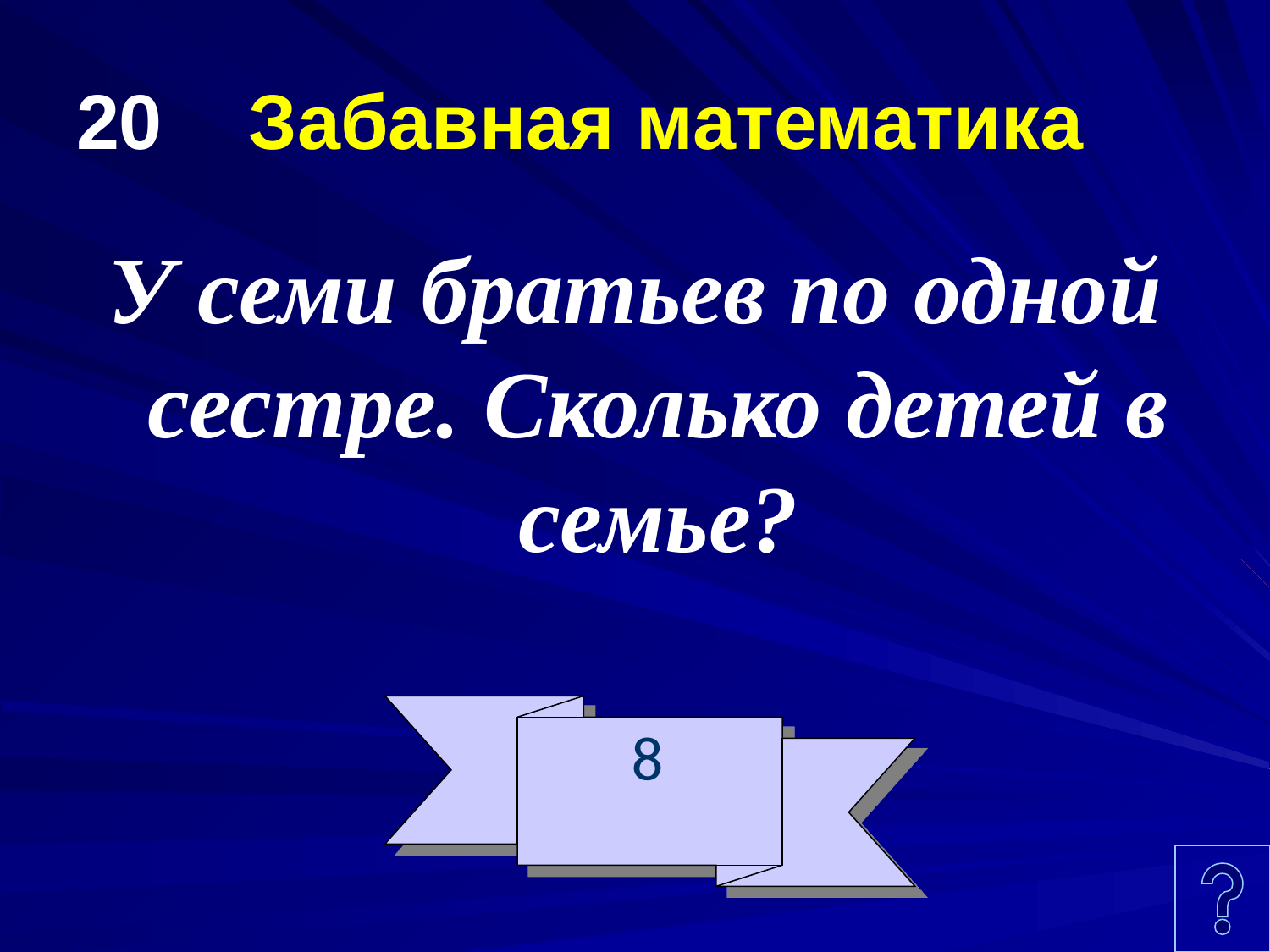

# 20    Забавная математика
У семи братьев по одной сестре. Сколько детей в семье?
8